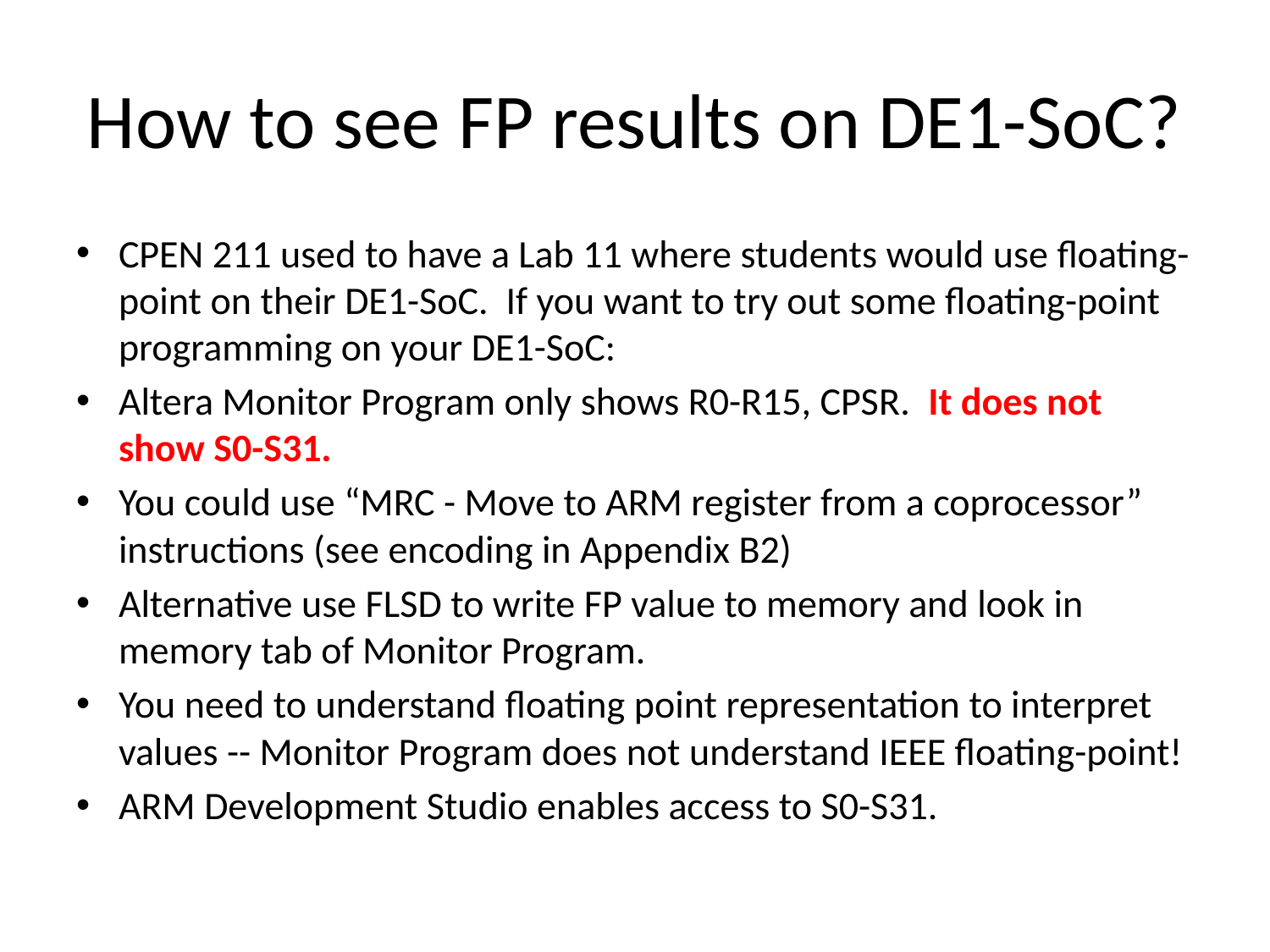

# How to see FP results on DE1-SoC?
CPEN 211 used to have a Lab 11 where students would use floating-point on their DE1-SoC.  If you want to try out some floating-point programming on your DE1-SoC:
Altera Monitor Program only shows R0-R15, CPSR.  It does not show S0-S31.
You could use “MRC - Move to ARM register from a coprocessor” instructions (see encoding in Appendix B2)
Alternative use FLSD to write FP value to memory and look in memory tab of Monitor Program.
You need to understand floating point representation to interpret values -- Monitor Program does not understand IEEE floating-point!
ARM Development Studio enables access to S0-S31.